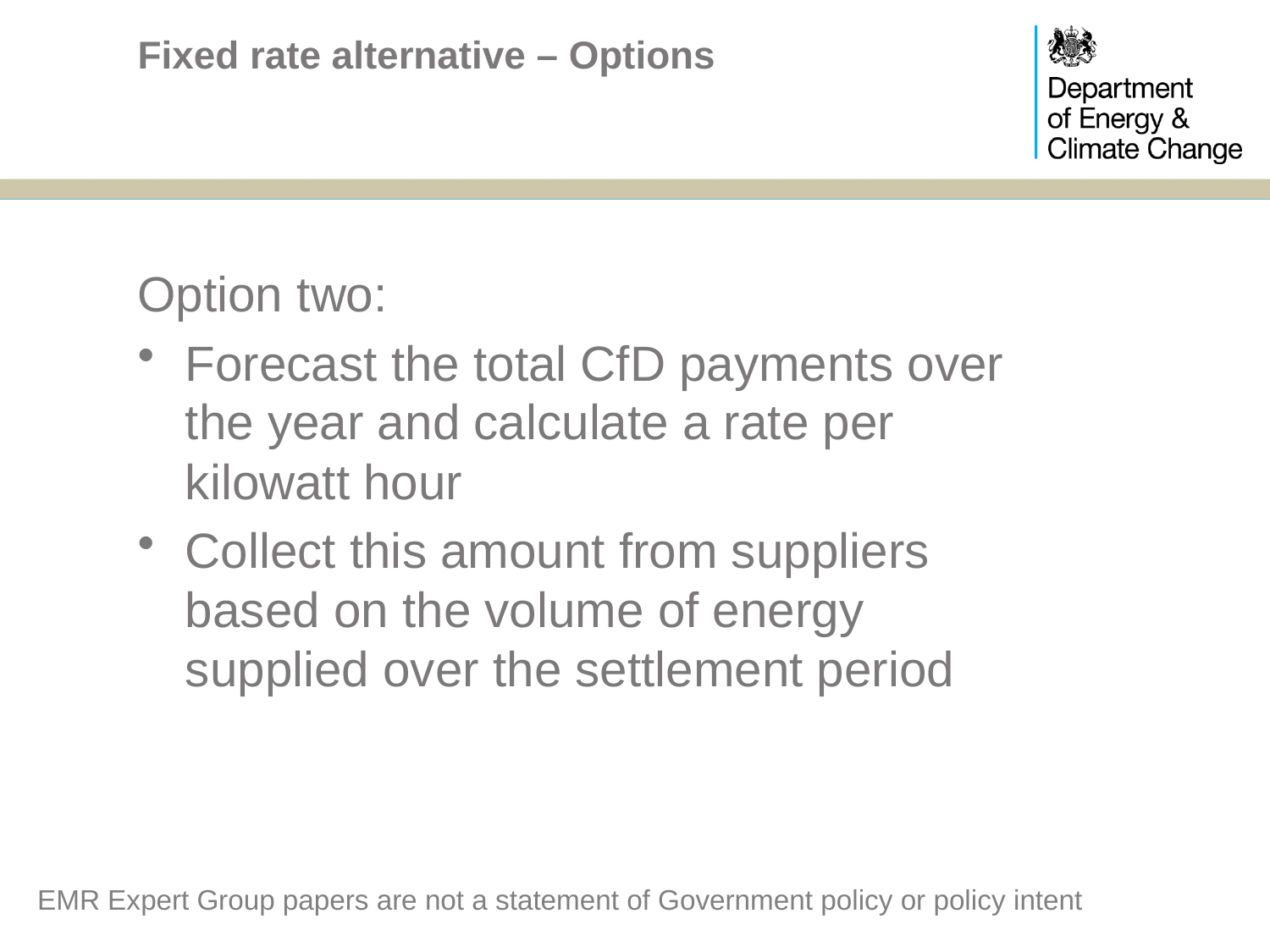

# Fixed rate alternative – Options
Option two:
Forecast the total CfD payments over the year and calculate a rate per kilowatt hour
Collect this amount from suppliers based on the volume of energy supplied over the settlement period

EMR Expert Group papers are not a statement of Government policy or policy intent